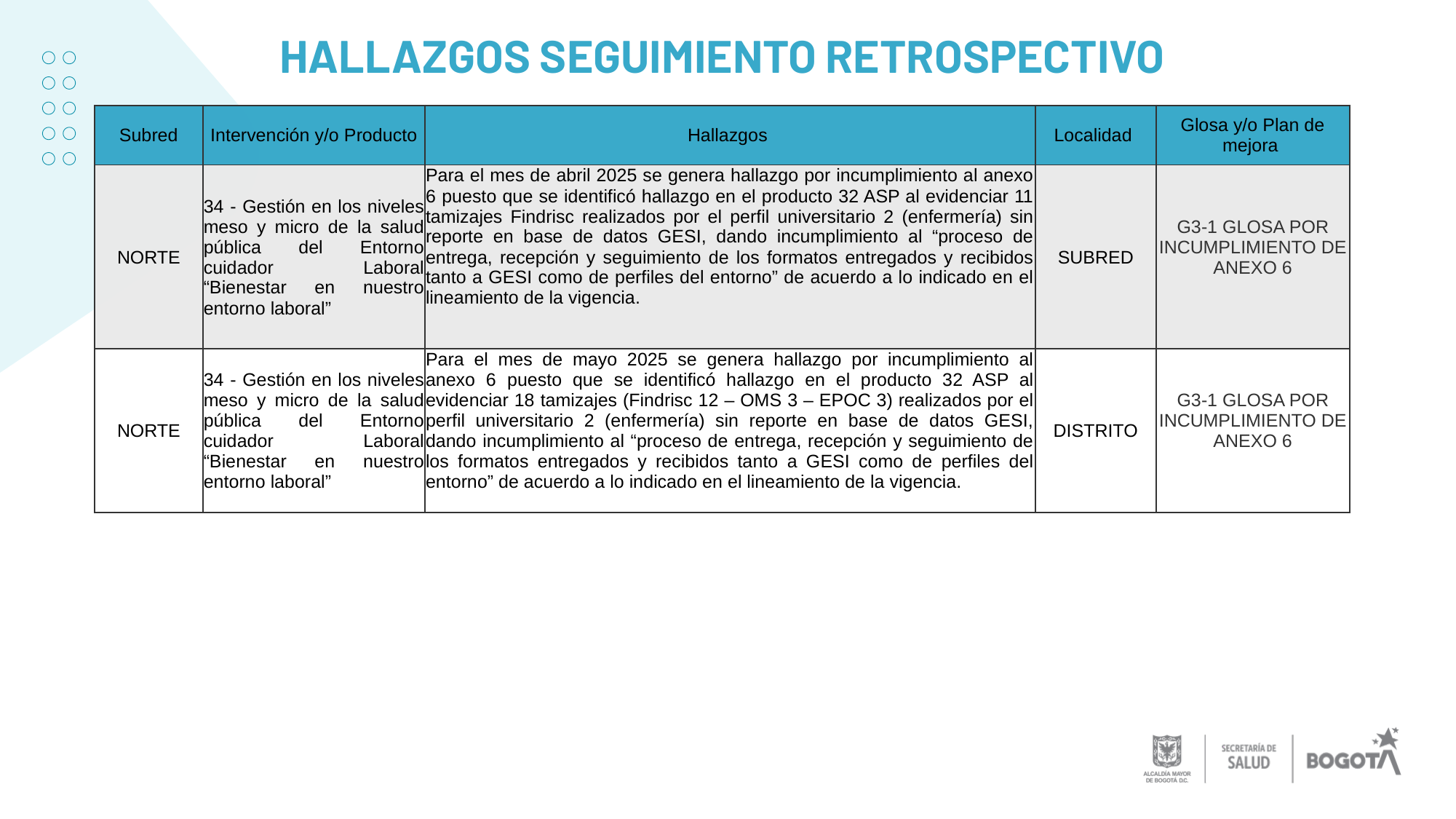

# HALLAZGOS SEGUIMIENTO RETROSPECTIVO
| Subred | Intervención y/o Producto | Hallazgos | Localidad | Glosa y/o Plan de mejora |
| --- | --- | --- | --- | --- |
| NORTE | 34 - Gestión en los niveles meso y micro de la salud pública del Entorno cuidador Laboral “Bienestar en nuestro entorno laboral” | Para el mes de abril 2025 se genera hallazgo por incumplimiento al anexo 6 puesto que se identificó hallazgo en el producto 32 ASP al evidenciar 11 tamizajes Findrisc realizados por el perfil universitario 2 (enfermería) sin reporte en base de datos GESI, dando incumplimiento al “proceso de entrega, recepción y seguimiento de los formatos entregados y recibidos tanto a GESI como de perfiles del entorno” de acuerdo a lo indicado en el lineamiento de la vigencia. | SUBRED | G3-1 GLOSA POR INCUMPLIMIENTO DE ANEXO 6 |
| NORTE | 34 - Gestión en los niveles meso y micro de la salud pública del Entorno cuidador Laboral “Bienestar en nuestro entorno laboral” | Para el mes de mayo 2025 se genera hallazgo por incumplimiento al anexo 6 puesto que se identificó hallazgo en el producto 32 ASP al evidenciar 18 tamizajes (Findrisc 12 – OMS 3 – EPOC 3) realizados por el perfil universitario 2 (enfermería) sin reporte en base de datos GESI, dando incumplimiento al “proceso de entrega, recepción y seguimiento de los formatos entregados y recibidos tanto a GESI como de perfiles del entorno” de acuerdo a lo indicado en el lineamiento de la vigencia. | DISTRITO | G3-1 GLOSA POR INCUMPLIMIENTO DE ANEXO 6 |